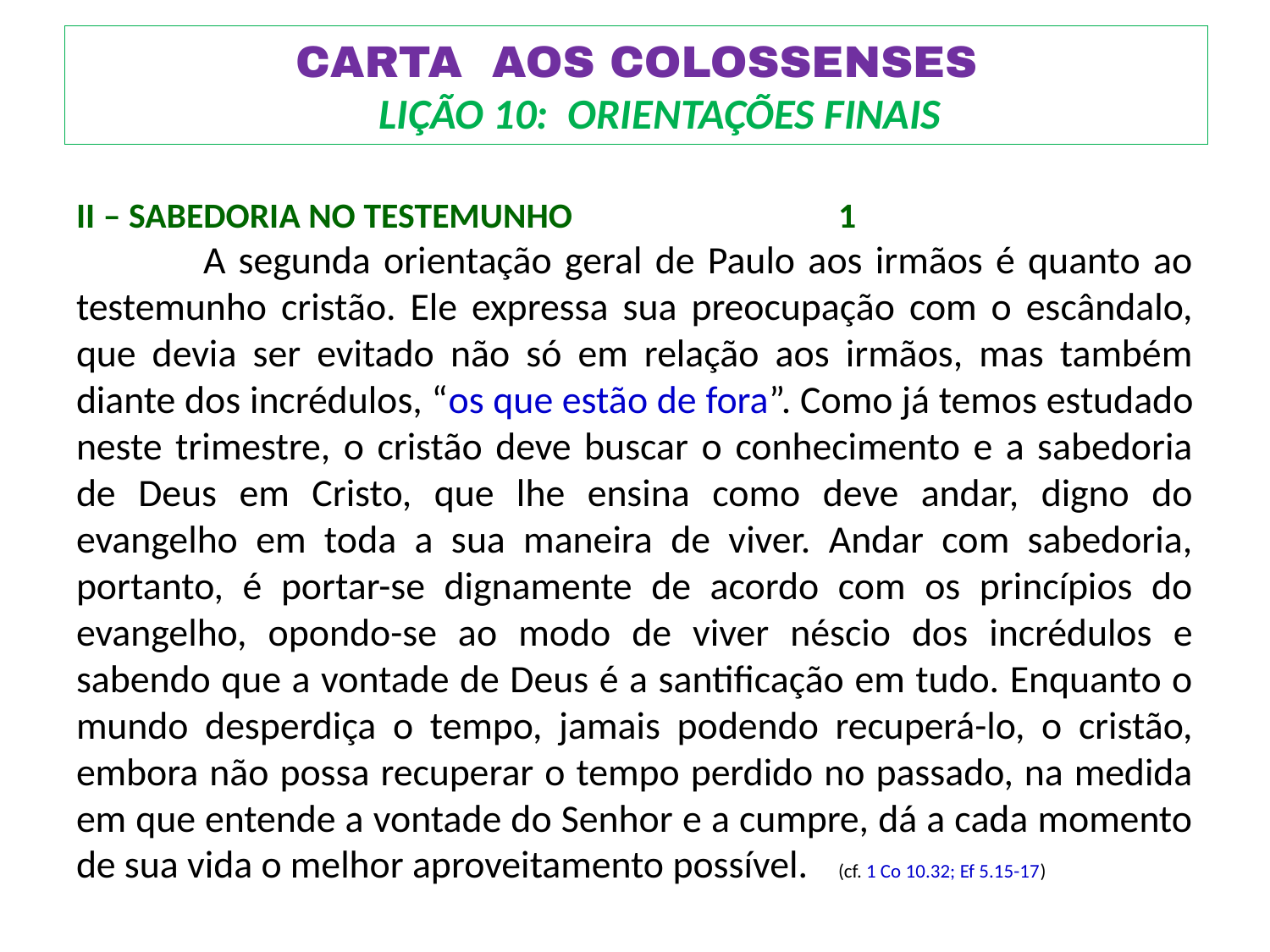

# CARTA  AOS COLOSSENSES LIÇÃO 10:  ORIENTAÇÕES FINAIS
II – SABEDORIA NO TESTEMUNHO			1
	A segunda orientação geral de Paulo aos irmãos é quanto ao testemunho cristão. Ele expressa sua preocupação com o escândalo, que devia ser evitado não só em relação aos irmãos, mas também diante dos incrédulos, “os que estão de fora”. Como já temos estudado neste trimestre, o cristão deve buscar o conhecimento e a sabedoria de Deus em Cristo, que lhe ensina como deve andar, digno do evangelho em toda a sua maneira de viver. Andar com sabedoria, portanto, é portar-se dignamente de acordo com os princípios do evangelho, opondo-se ao modo de viver néscio dos incrédulos e sabendo que a vontade de Deus é a santificação em tudo. Enquanto o mundo desperdiça o tempo, jamais podendo recuperá-lo, o cristão, embora não possa recuperar o tempo perdido no passado, na medida em que entende a vontade do Senhor e a cumpre, dá a cada momento de sua vida o melhor aproveitamento possível.	(cf. 1 Co 10.32; Ef 5.15-17)